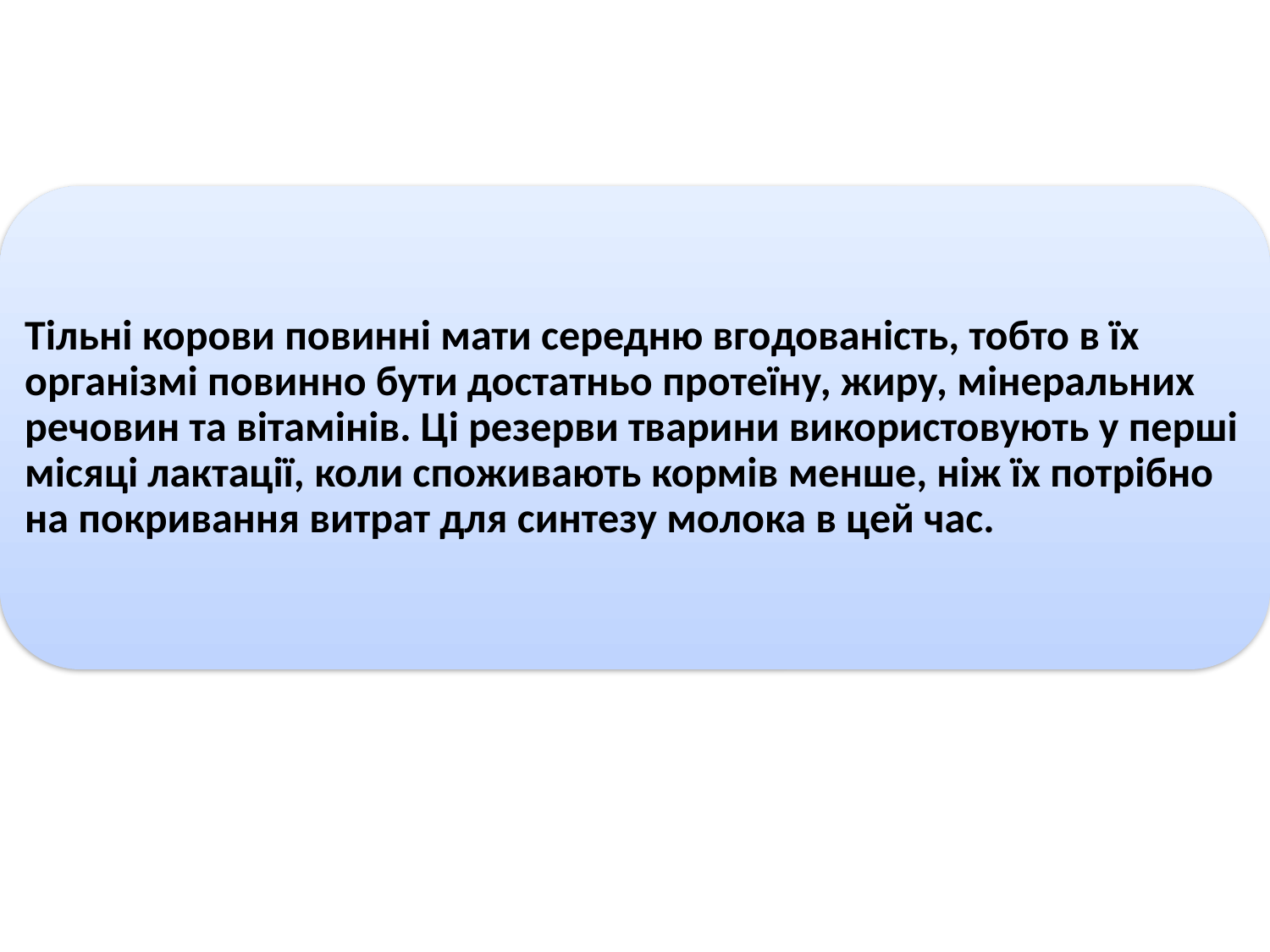

Тільні корови повинні мати середню вгодованість, тобто в їх організмі повинно бути достатньо протеїну, жиру, мінеральних речовин та вітамінів. Ці резерви тварини використовують у перші місяці лактації, коли споживають кормів менше, ніж їх потрібно на покривання витрат для синтезу молока в цей час.